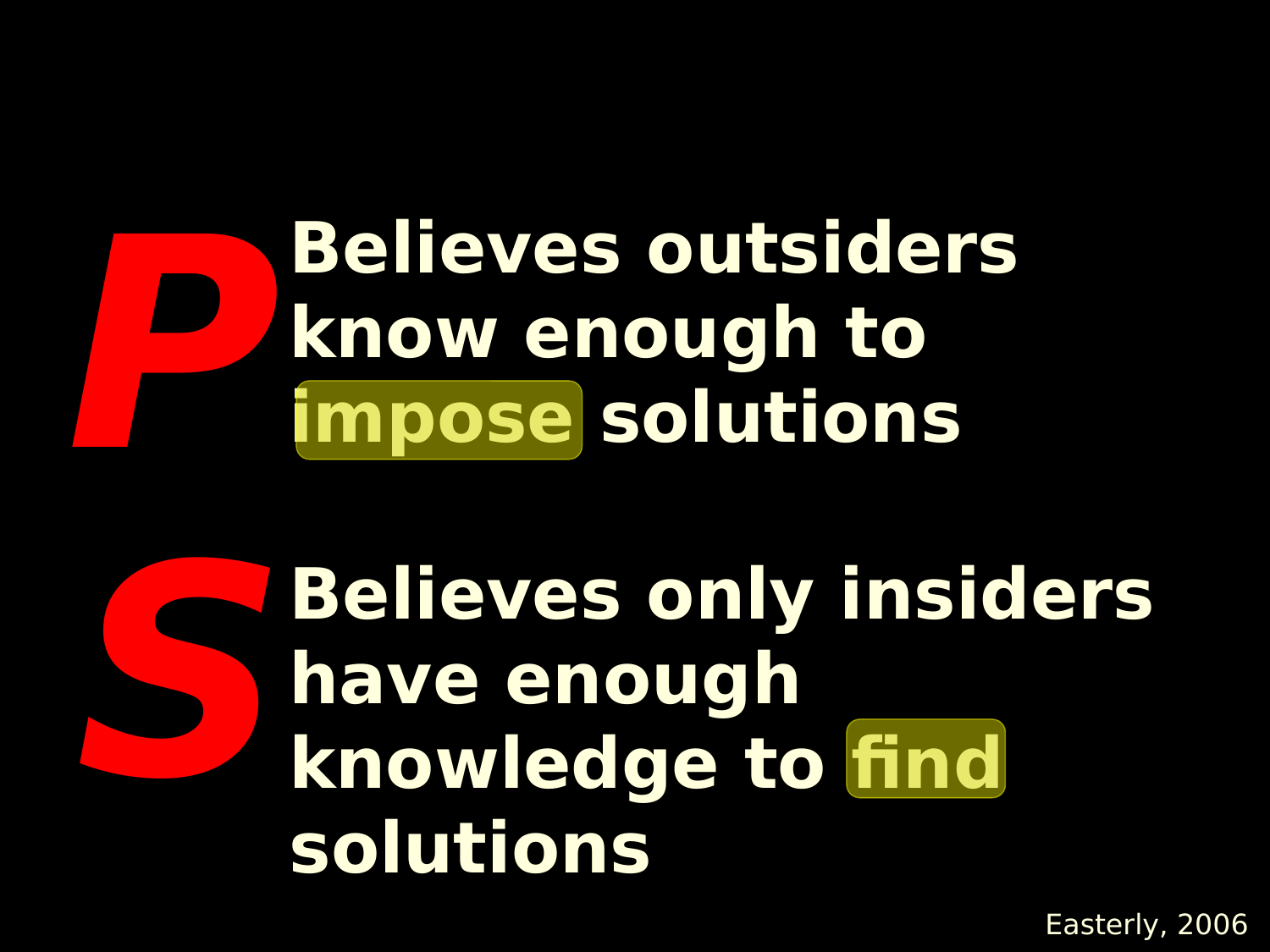

P
Believes outsiders know enough to impose solutions

S
Believes only insiders have enough knowledge to find solutions

Easterly, 2006